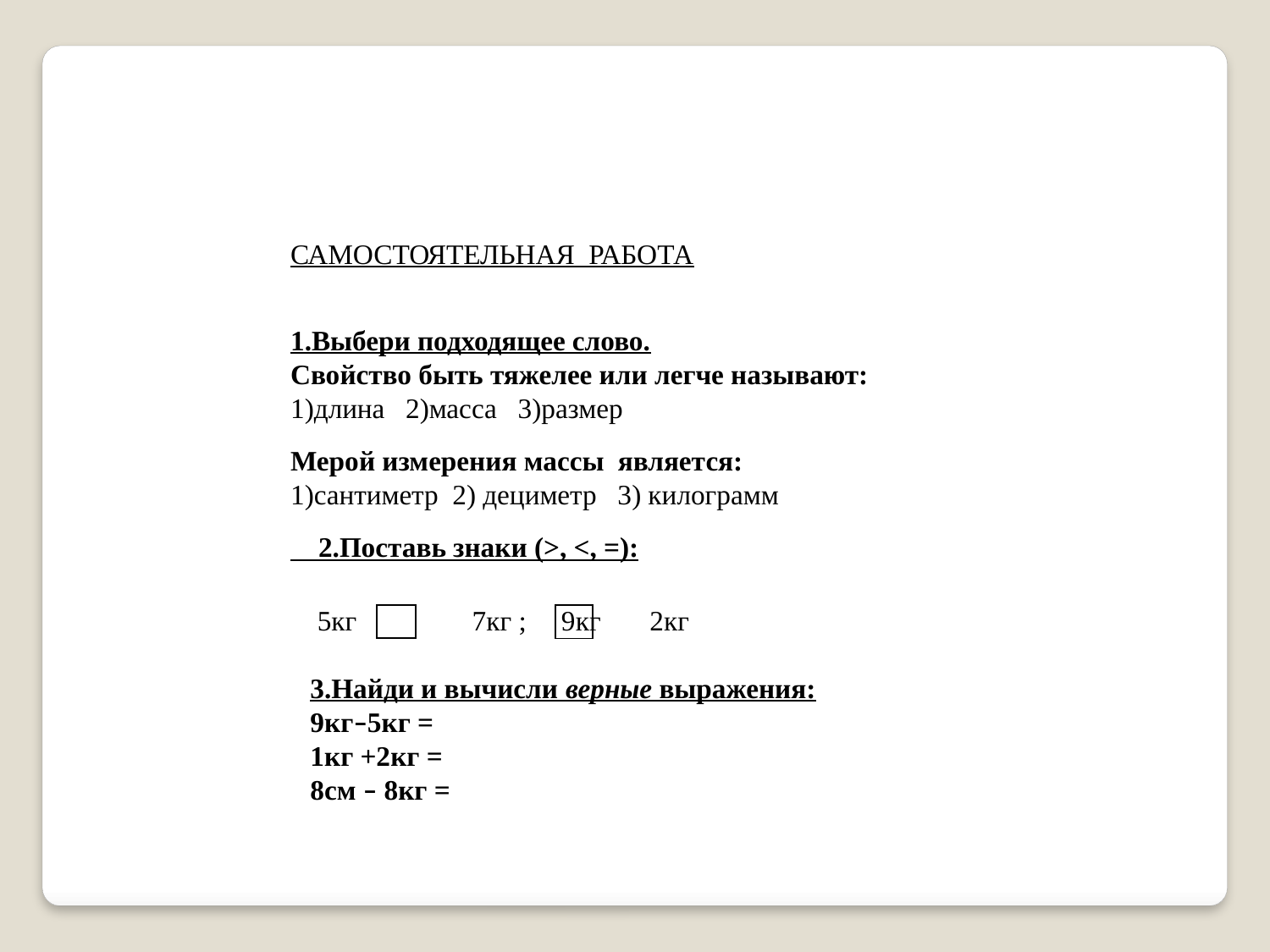

САМОСТОЯТЕЛЬНАЯ  РАБОТА

1.Выбери подходящее слово.
Свойство быть тяжелее или легче называют:
1)длина   2)масса   3)размер

Мерой измерения массы  является:
1)сантиметр  2) дециметр   3) килограмм

    2.Поставь знаки (>, <, =):

 5кг	     7кг ;     9кг       2кг

3.Найди и вычисли верные выражения:
9кг–5кг =
1кг +2кг =
8см – 8кг =